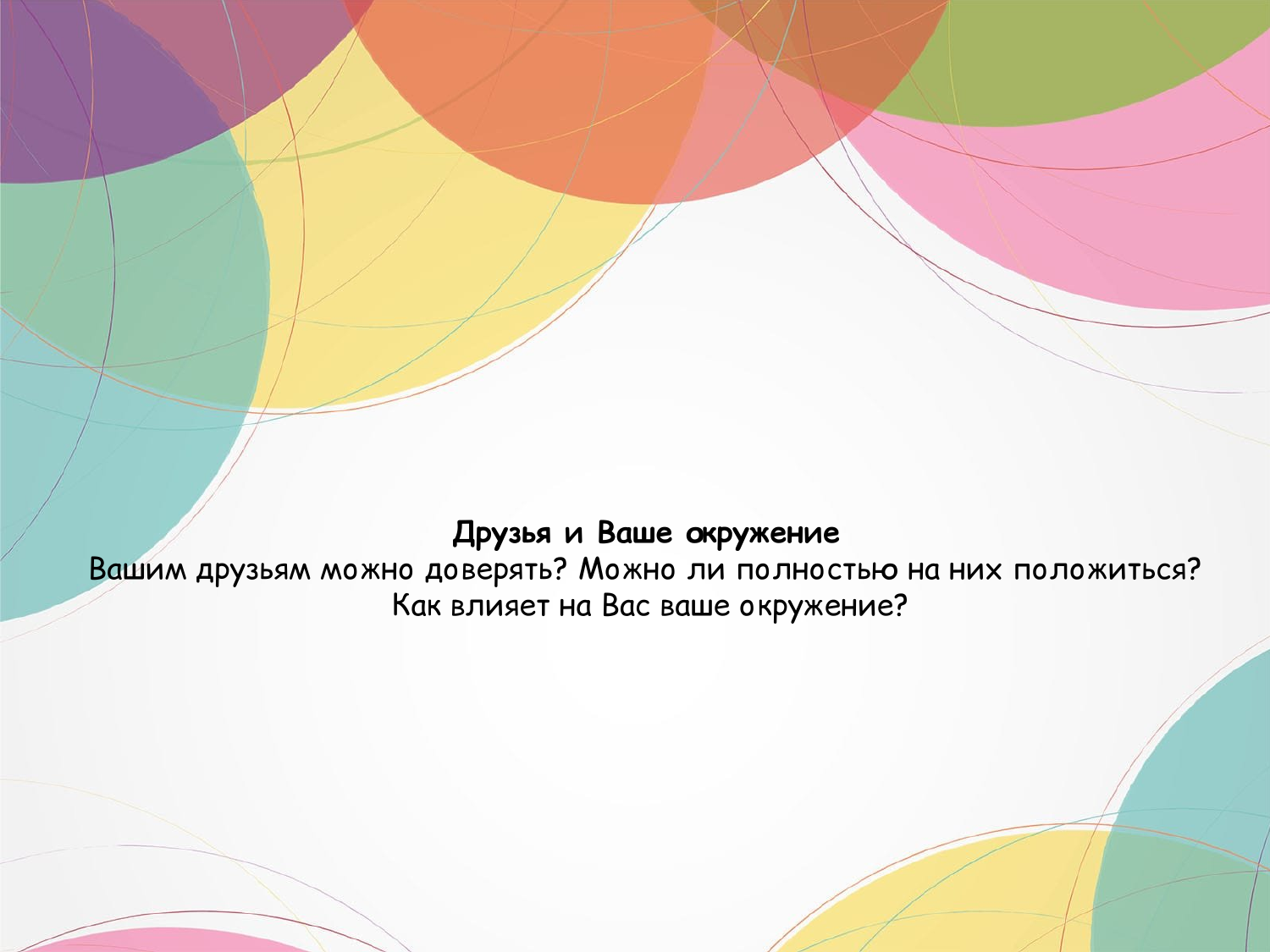

# Друзья и Ваше окружение Вашим друзьям можно доверять? Можно ли полностью на них положиться?  Как влияет на Вас ваше окружение?